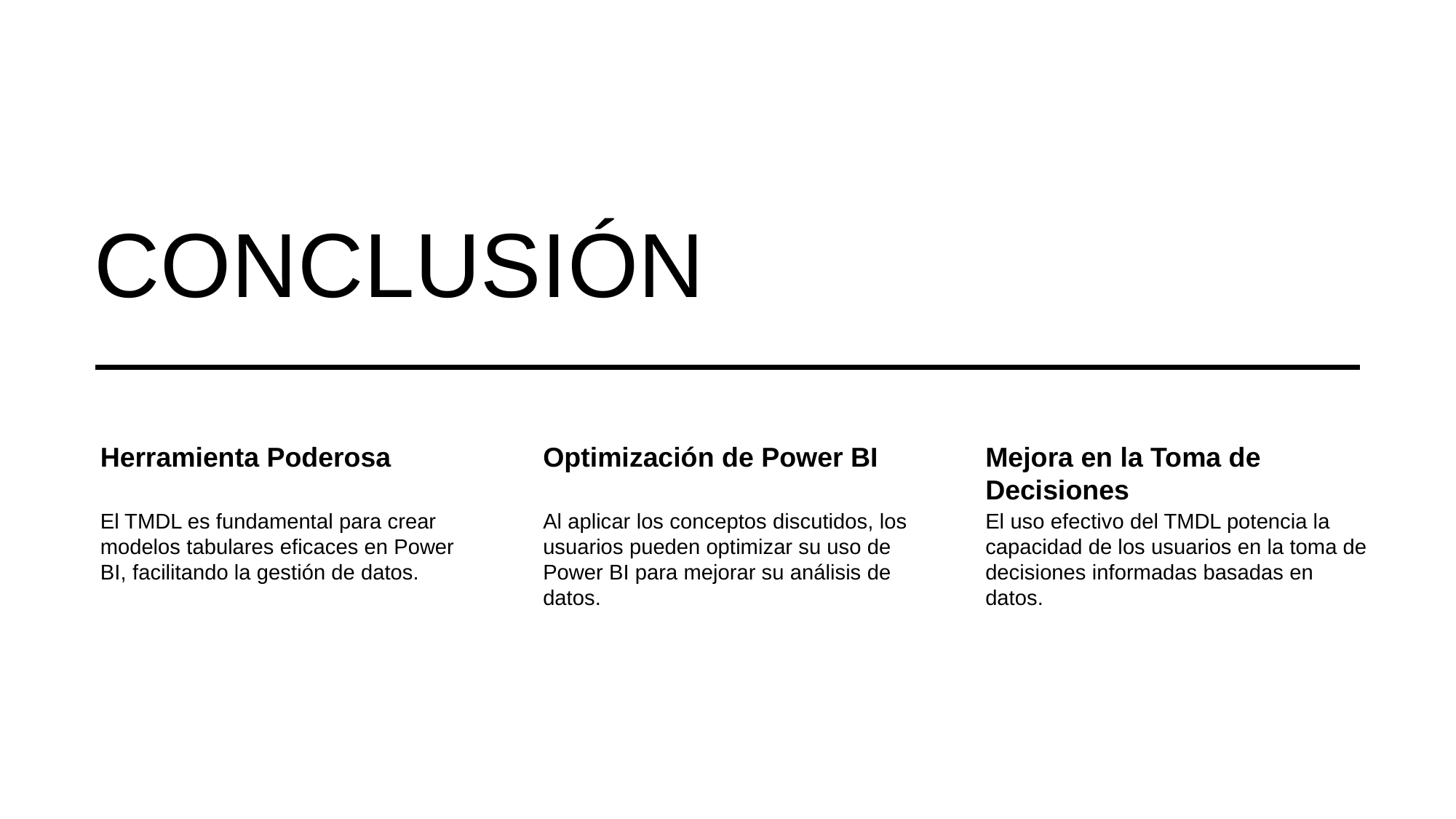

# Conclusión
Herramienta Poderosa
El TMDL es fundamental para crear modelos tabulares eficaces en Power BI, facilitando la gestión de datos.
Optimización de Power BI
Al aplicar los conceptos discutidos, los usuarios pueden optimizar su uso de Power BI para mejorar su análisis de datos.
Mejora en la Toma de Decisiones
El uso efectivo del TMDL potencia la capacidad de los usuarios en la toma de decisiones informadas basadas en datos.